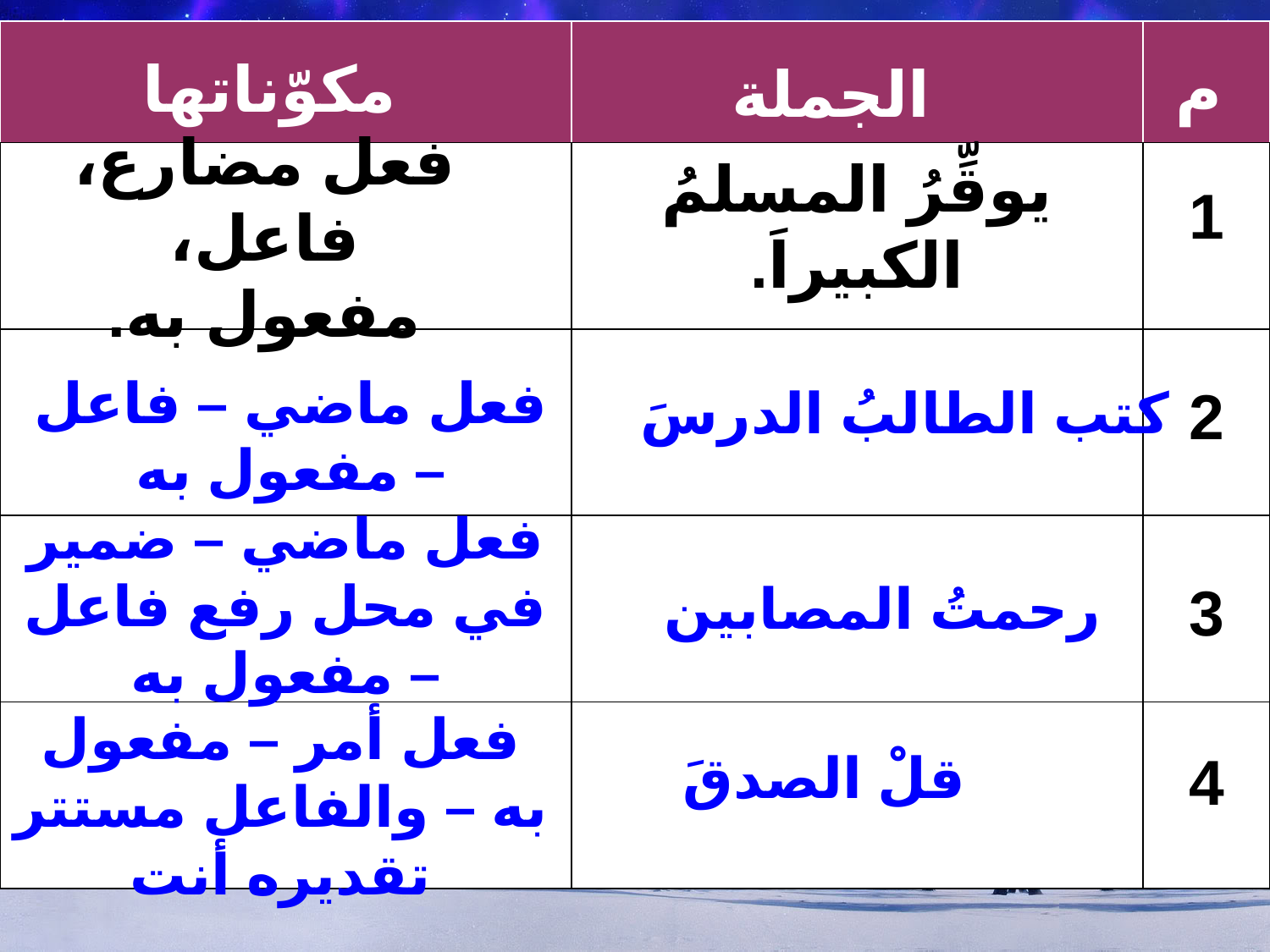

|  |  |  |
| --- | --- | --- |
|  |  |  |
|  |  |  |
|  |  |  |
|  |  |  |
مكوّناتها
م
الجملة الفعلية
فعل مضارع، فاعل، مفعول به.
1
يوقِّرُ المسلمُ الكبيراَ.
فعل ماضي – فاعل – مفعول به
كتب الطالبُ الدرسَ
2
فعل ماضي – ضمير في محل رفع فاعل – مفعول به
رحمتُ المصابين
3
فعل أمر – مفعول به – والفاعل مستتر تقديره أنت
قلْ الصدقَ
4